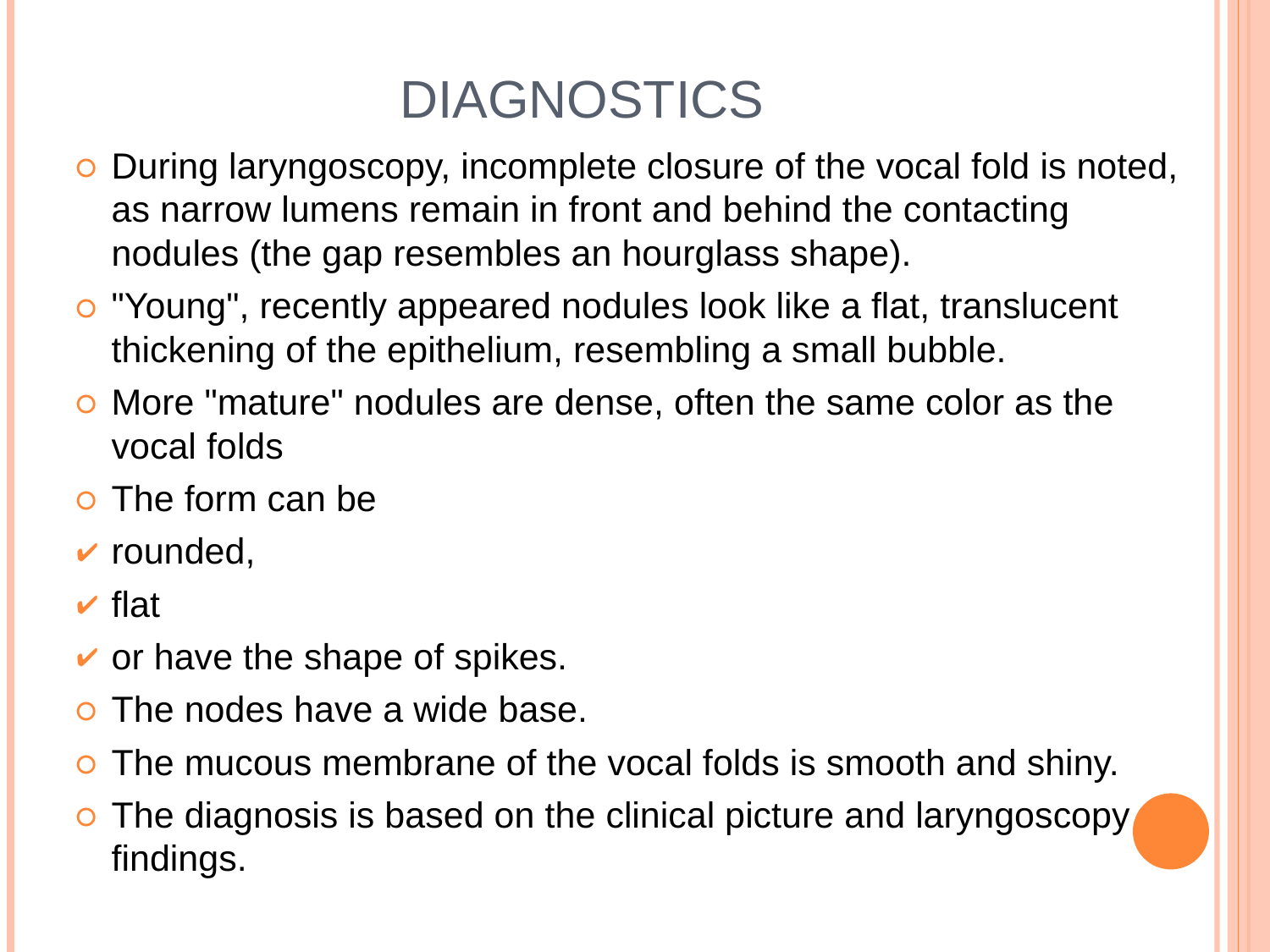

# diagnostics
During laryngoscopy, incomplete closure of the vocal fold is noted, as narrow lumens remain in front and behind the contacting nodules (the gap resembles an hourglass shape).
"Young", recently appeared nodules look like a flat, translucent thickening of the epithelium, resembling a small bubble.
More "mature" nodules are dense, often the same color as the vocal folds
The form can be
rounded,
flat
or have the shape of spikes.
The nodes have a wide base.
The mucous membrane of the vocal folds is smooth and shiny.
The diagnosis is based on the clinical picture and laryngoscopy findings.